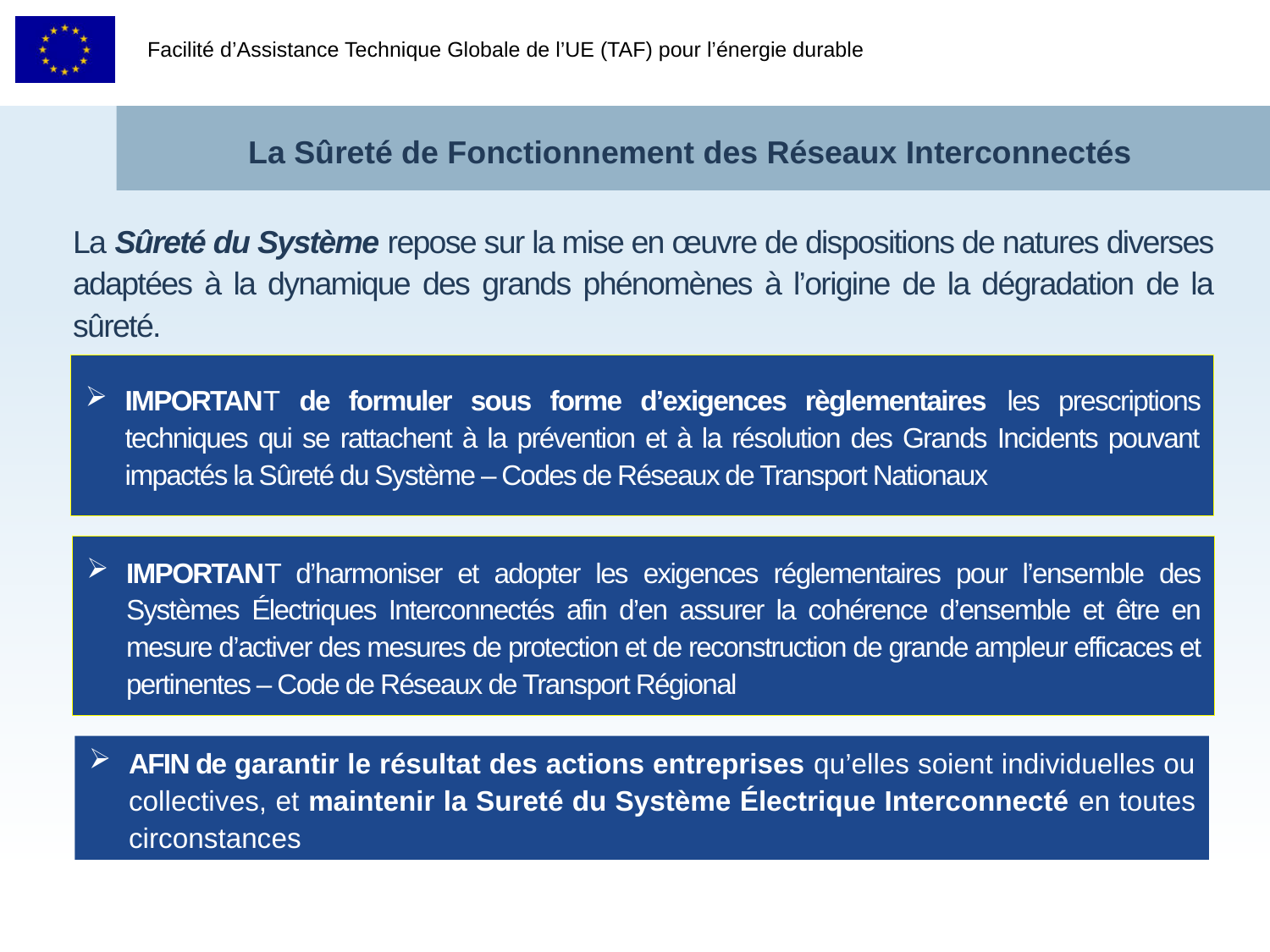

La Sûreté de Fonctionnement des Réseaux Interconnectés
La Sûreté du Système repose sur la mise en œuvre de dispositions de natures diverses adaptées à la dynamique des grands phénomènes à l’origine de la dégradation de la sûreté.
IMPORTANT de formuler sous forme d’exigences règlementaires les prescriptions techniques qui se rattachent à la prévention et à la résolution des Grands Incidents pouvant impactés la Sûreté du Système – Codes de Réseaux de Transport Nationaux
IMPORTANT d’harmoniser et adopter les exigences réglementaires pour l’ensemble des Systèmes Électriques Interconnectés afin d’en assurer la cohérence d’ensemble et être en mesure d’activer des mesures de protection et de reconstruction de grande ampleur efficaces et pertinentes – Code de Réseaux de Transport Régional
AFIN de garantir le résultat des actions entreprises qu’elles soient individuelles ou collectives, et maintenir la Sureté du Système Électrique Interconnecté en toutes circonstances